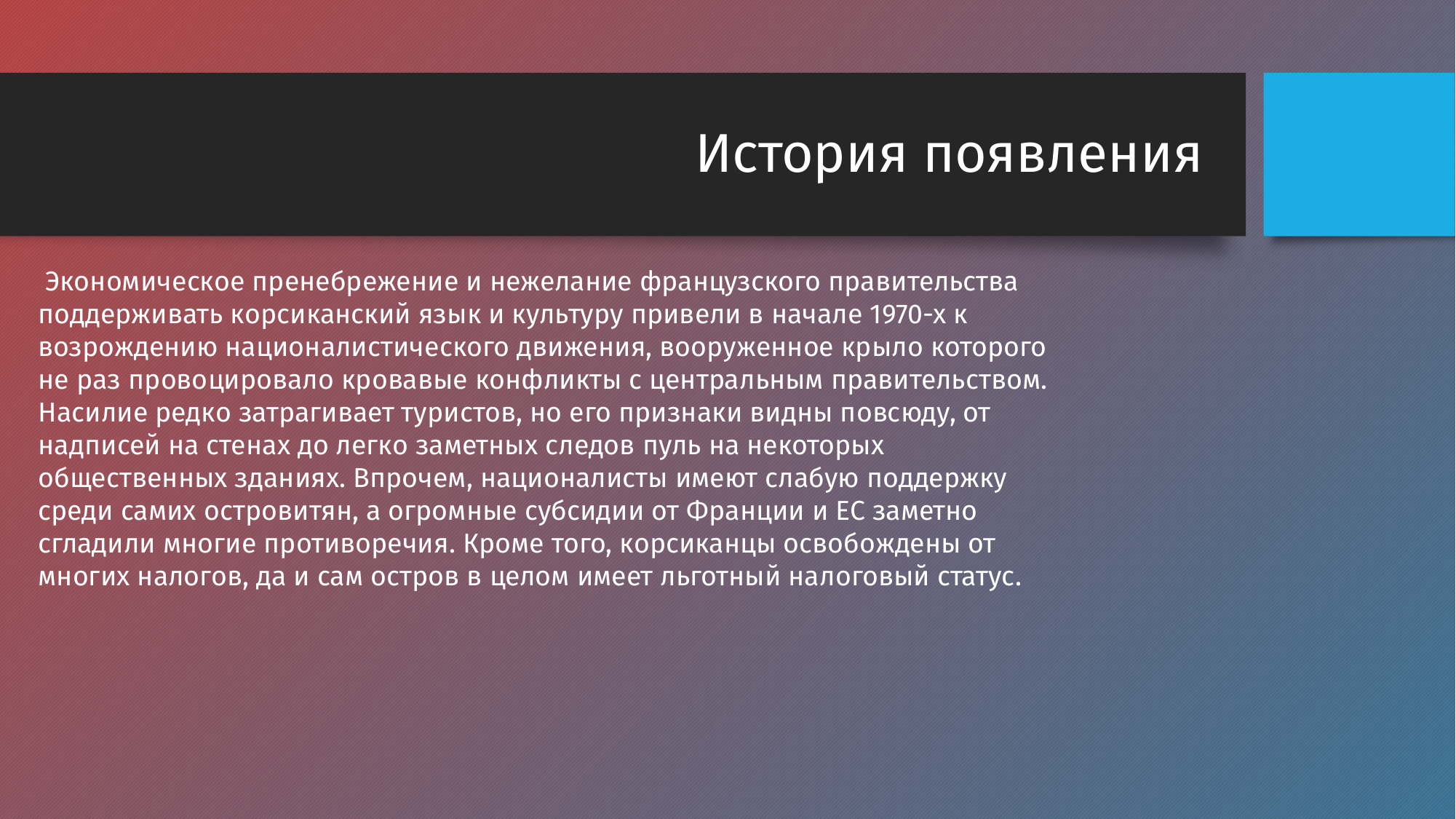

# История появления
 Экономическое пренебрежение и нежелание французского правительства поддерживать корсиканский язык и культуру привели в начале 1970-х к возрождению националистического движения, вооруженное крыло которого не раз провоцировало кровавые конфликты с центральным правительством. Насилие редко затрагивает туристов, но его признаки видны повсюду, от надписей на стенах до легко заметных следов пуль на некоторых общественных зданиях. Впрочем, националисты имеют слабую поддержку среди самих островитян, а огромные субсидии от Франции и ЕС заметно сгладили многие противоречия. Кроме того, корсиканцы освобождены от многих налогов, да и сам остров в целом имеет льготный налоговый статус.